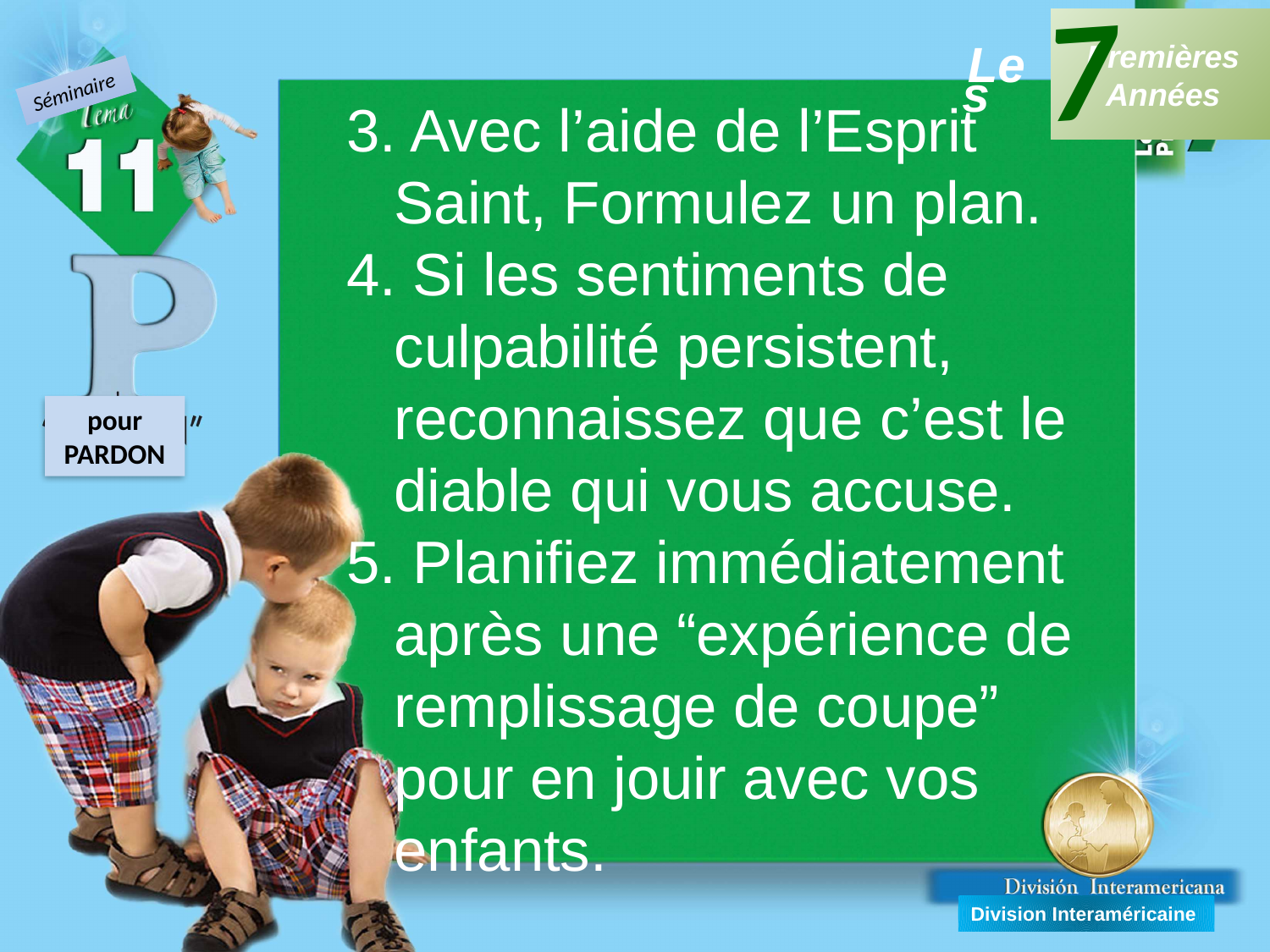

7
Premières
Années
Les
Séminaire
3. Avec l’aide de l’Esprit Saint, Formulez un plan.
4. Si les sentiments de culpabilité persistent, reconnaissez que c’est le diable qui vous accuse.
5. Planifiez immédiatement après une “expérience de remplissage de coupe” pour en jouir avec vos enfants.
pour PARDON
Division Interaméricaine